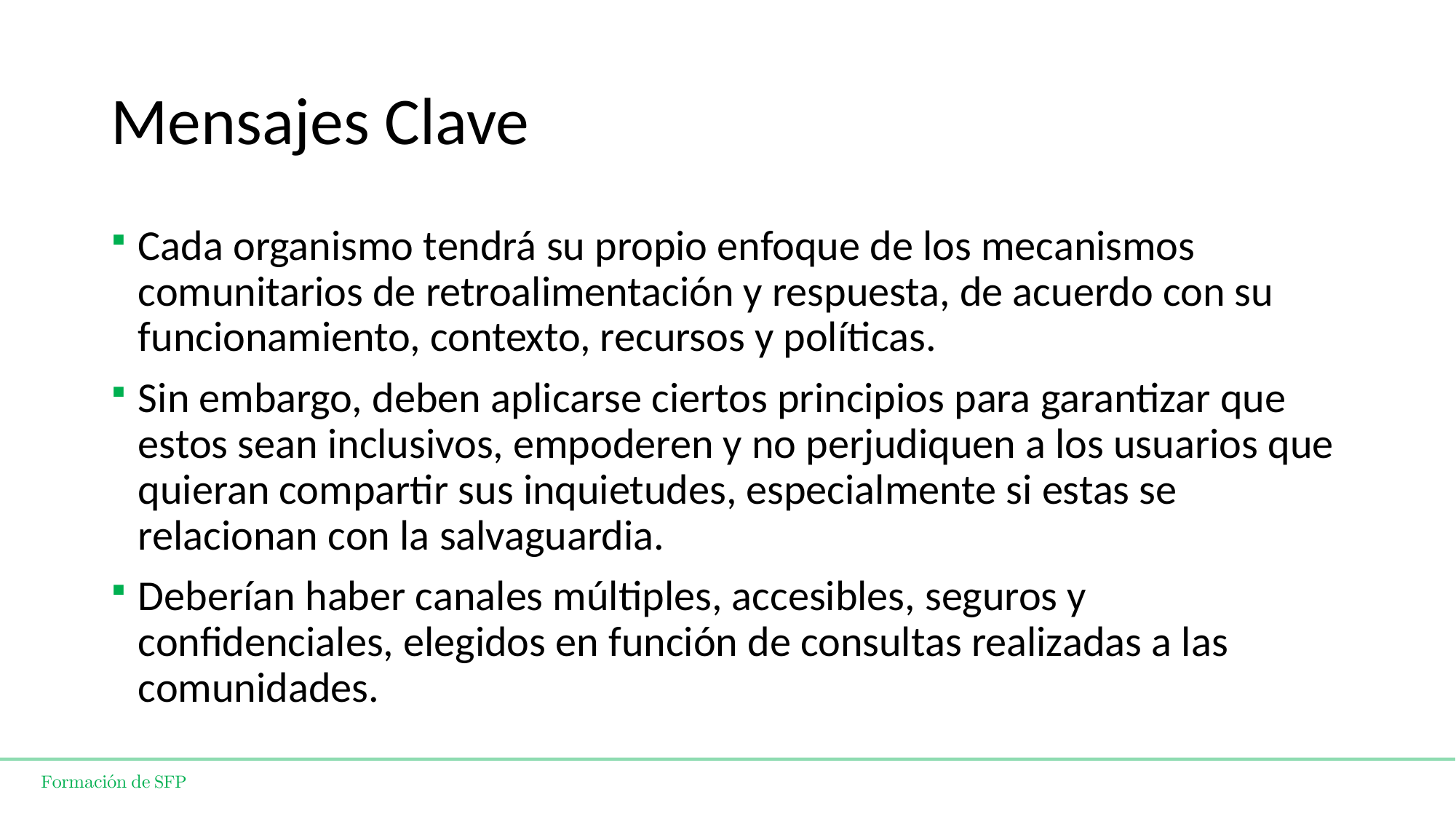

# Mensajes Clave
Cada organismo tendrá su propio enfoque de los mecanismos comunitarios de retroalimentación y respuesta, de acuerdo con su funcionamiento, contexto, recursos y políticas.
Sin embargo, deben aplicarse ciertos principios para garantizar que estos sean inclusivos, empoderen y no perjudiquen a los usuarios que quieran compartir sus inquietudes, especialmente si estas se relacionan con la salvaguardia.
Deberían haber canales múltiples, accesibles, seguros y confidenciales, elegidos en función de consultas realizadas a las comunidades.
Formación de SFP